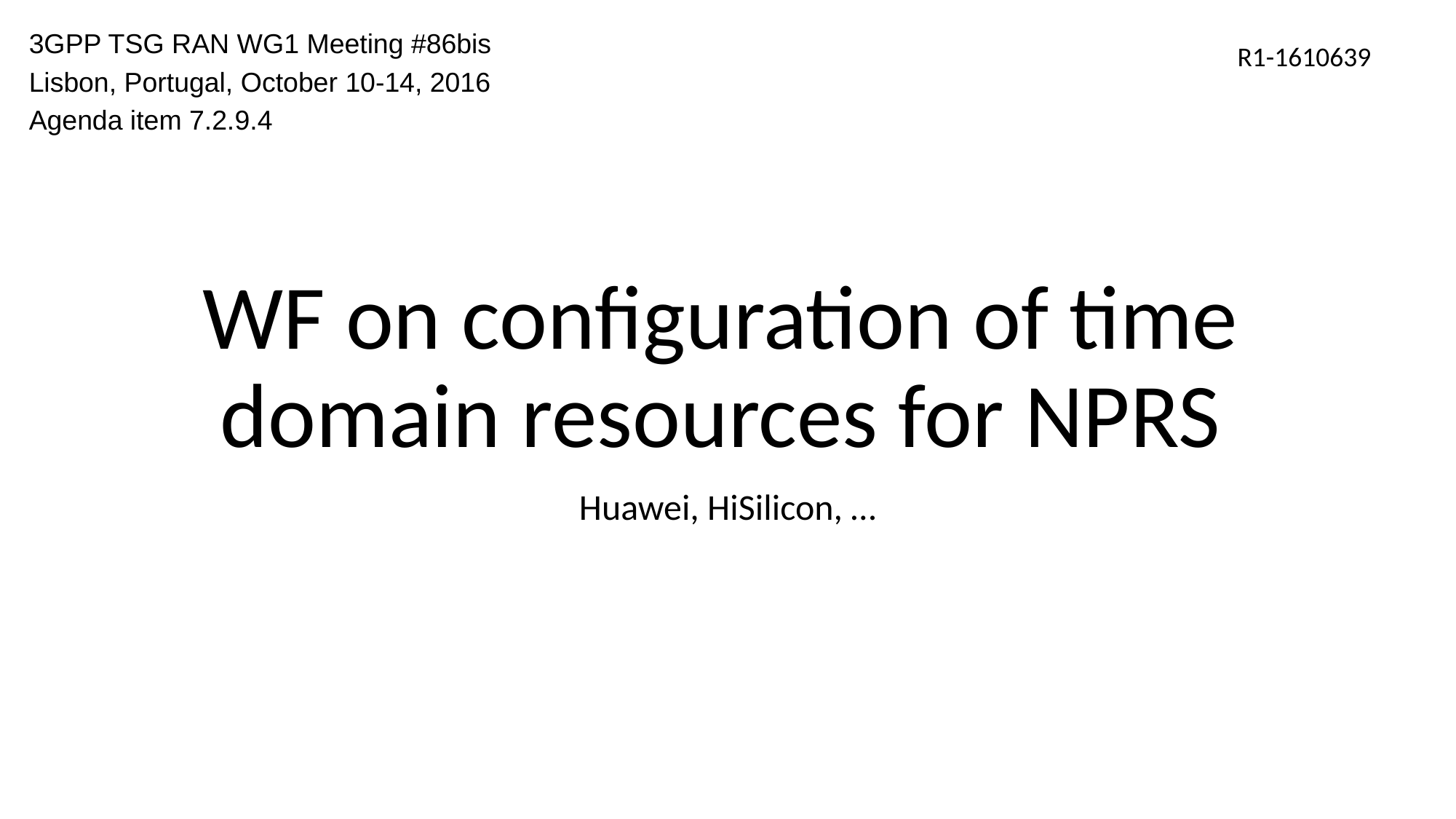

3GPP TSG RAN WG1 Meeting #86bis
Lisbon, Portugal, October 10-14, 2016
Agenda item 7.2.9.4
R1-1610639
# WF on configuration of time domain resources for NPRS
Huawei, HiSilicon, …